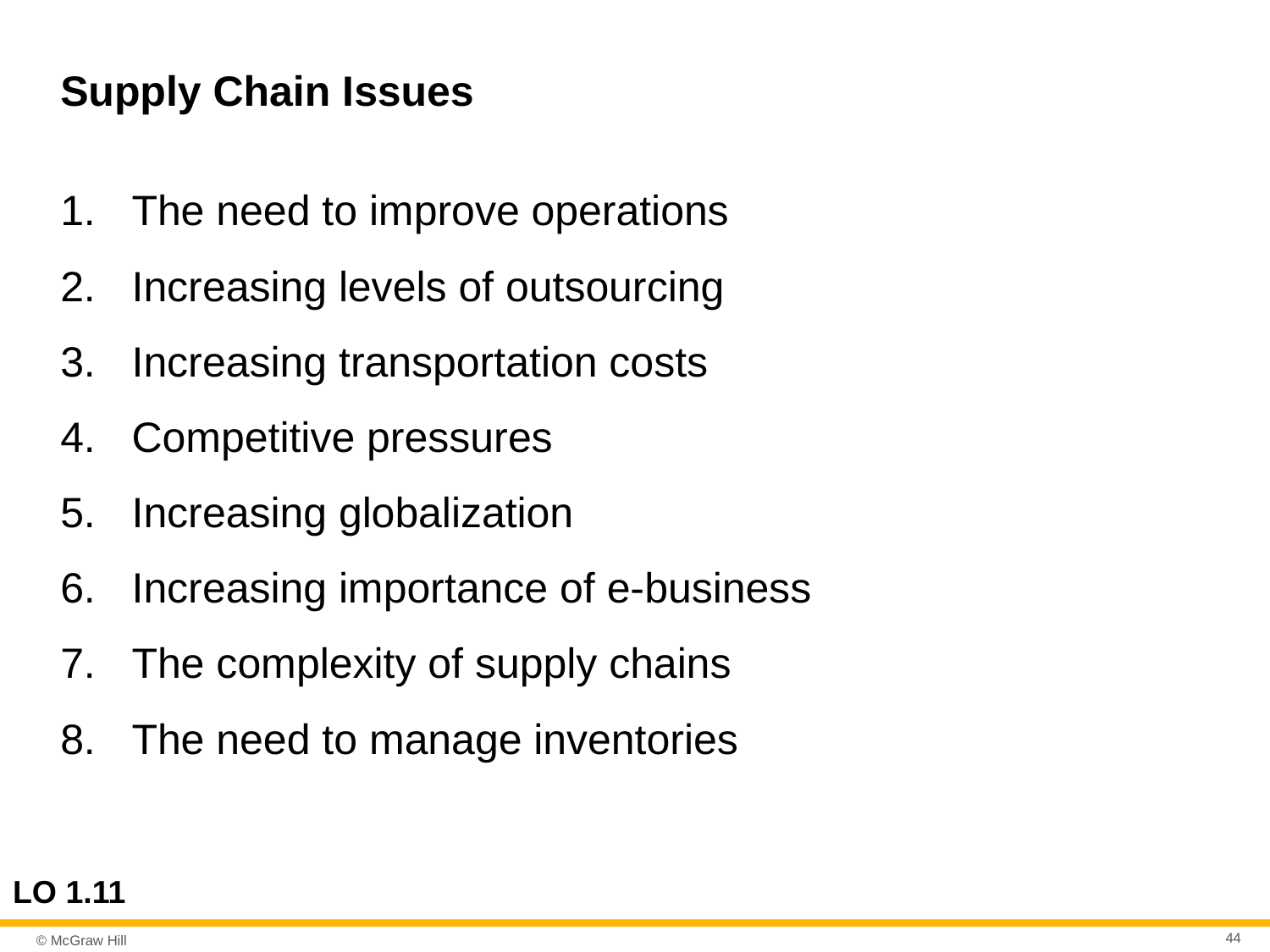

# Supply Chain Issues
The need to improve operations
Increasing levels of outsourcing
Increasing transportation costs
Competitive pressures
Increasing globalization
Increasing importance of e-business
The complexity of supply chains
The need to manage inventories
LO 1.11